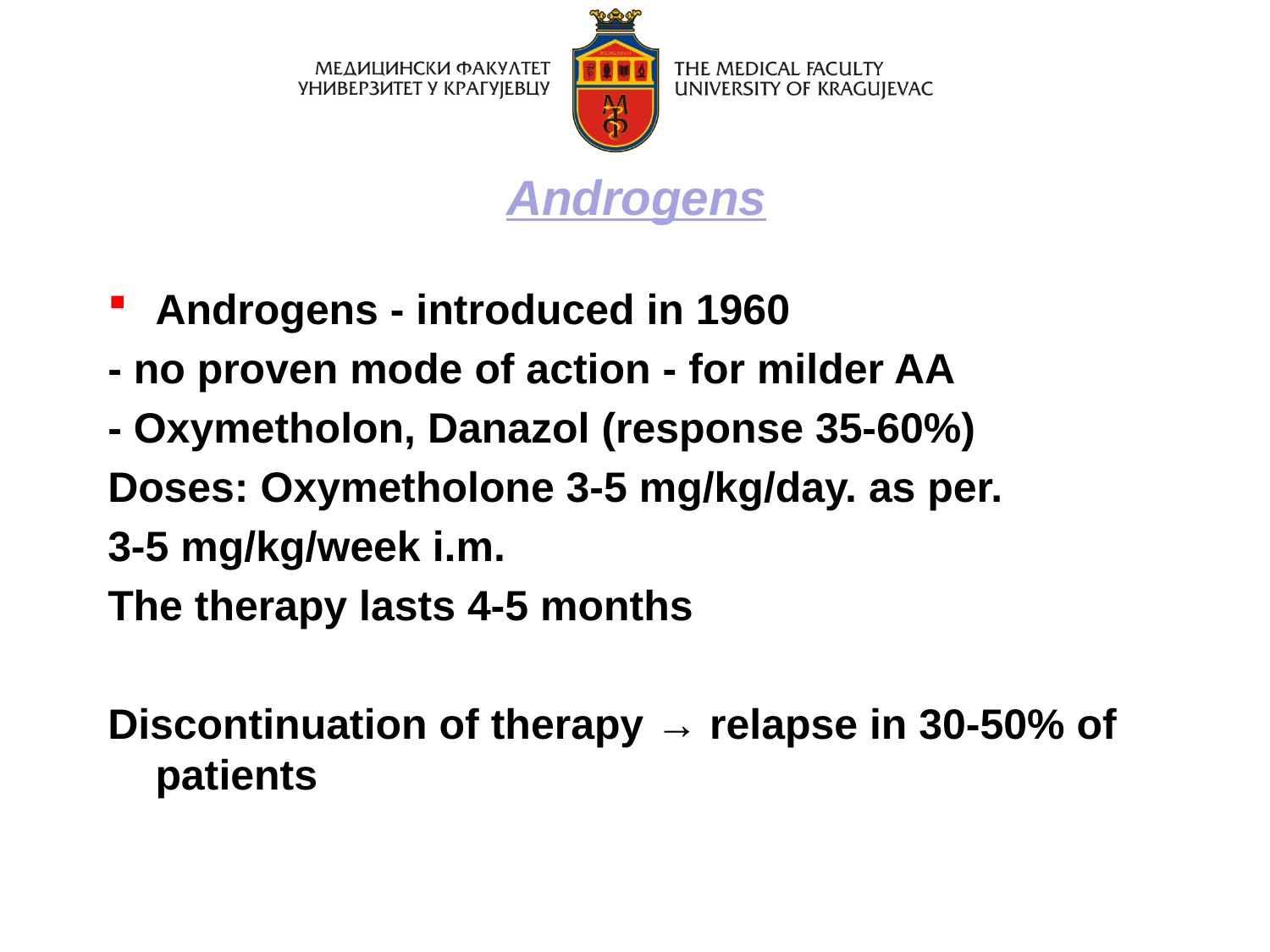

# Androgens
Androgens - introduced in 1960
- no proven mode of action - for milder AA
- Oxymetholon, Danazol (response 35-60%)
Doses: Oxymetholone 3-5 mg/kg/day. as per.
3-5 mg/kg/week i.m.
The therapy lasts 4-5 months

Discontinuation of therapy → relapse in 30-50% of patients